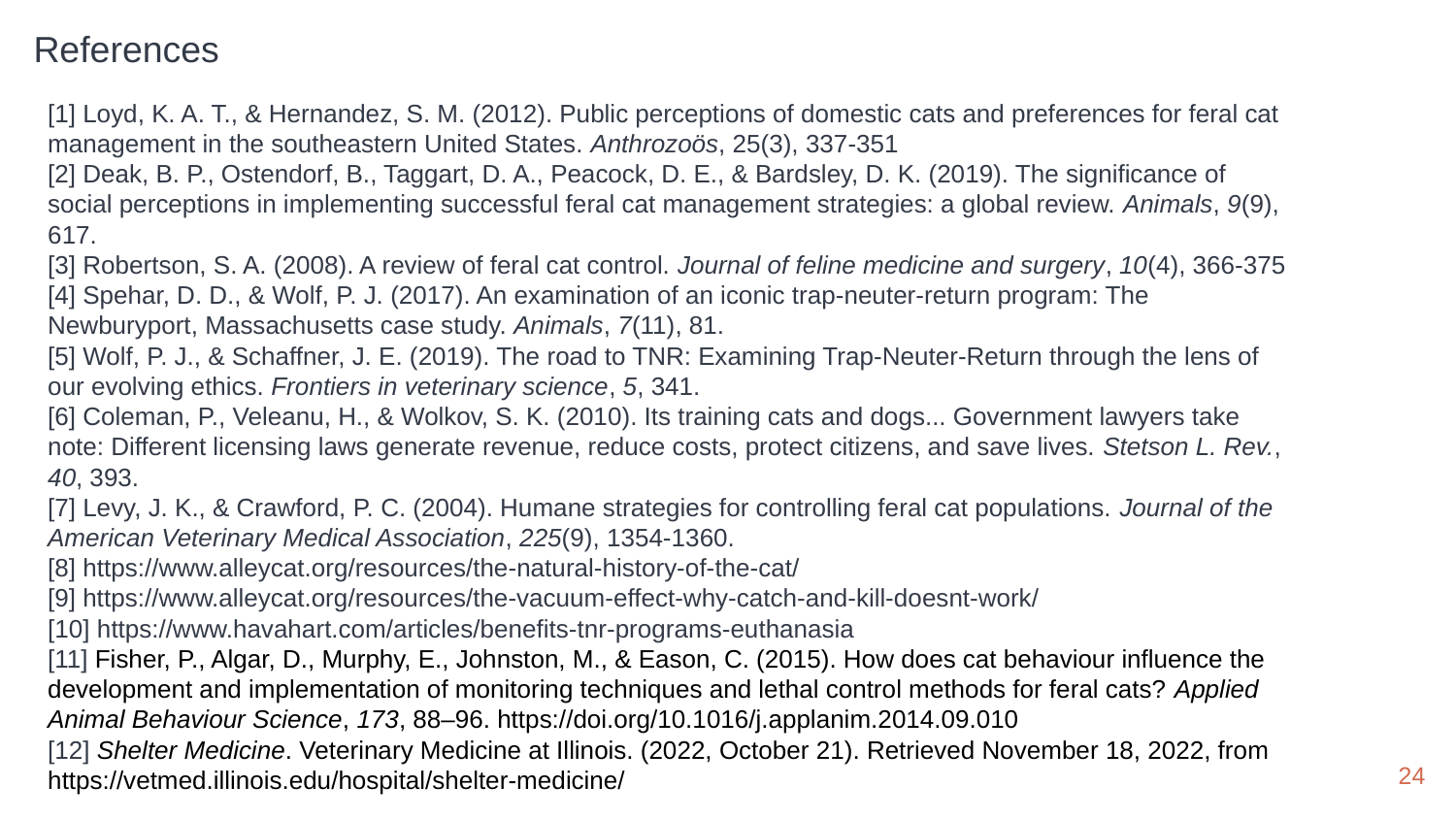

References
[1] Loyd, K. A. T., & Hernandez, S. M. (2012). Public perceptions of domestic cats and preferences for feral cat management in the southeastern United States. Anthrozoös, 25(3), 337-351
[2] Deak, B. P., Ostendorf, B., Taggart, D. A., Peacock, D. E., & Bardsley, D. K. (2019). The significance of social perceptions in implementing successful feral cat management strategies: a global review. Animals, 9(9), 617.
[3] Robertson, S. A. (2008). A review of feral cat control. Journal of feline medicine and surgery, 10(4), 366-375
[4] Spehar, D. D., & Wolf, P. J. (2017). An examination of an iconic trap-neuter-return program: The Newburyport, Massachusetts case study. Animals, 7(11), 81.
[5] Wolf, P. J., & Schaffner, J. E. (2019). The road to TNR: Examining Trap-Neuter-Return through the lens of our evolving ethics. Frontiers in veterinary science, 5, 341.
[6] Coleman, P., Veleanu, H., & Wolkov, S. K. (2010). Its training cats and dogs... Government lawyers take note: Different licensing laws generate revenue, reduce costs, protect citizens, and save lives. Stetson L. Rev., 40, 393.
[7] Levy, J. K., & Crawford, P. C. (2004). Humane strategies for controlling feral cat populations. Journal of the American Veterinary Medical Association, 225(9), 1354-1360.
[8] https://www.alleycat.org/resources/the-natural-history-of-the-cat/
[9] https://www.alleycat.org/resources/the-vacuum-effect-why-catch-and-kill-doesnt-work/
[10] https://www.havahart.com/articles/benefits-tnr-programs-euthanasia
[11] Fisher, P., Algar, D., Murphy, E., Johnston, M., & Eason, C. (2015). How does cat behaviour influence the development and implementation of monitoring techniques and lethal control methods for feral cats? Applied Animal Behaviour Science, 173, 88–96. https://doi.org/10.1016/j.applanim.2014.09.010
[12] Shelter Medicine. Veterinary Medicine at Illinois. (2022, October 21). Retrieved November 18, 2022, from https://vetmed.illinois.edu/hospital/shelter-medicine/

24